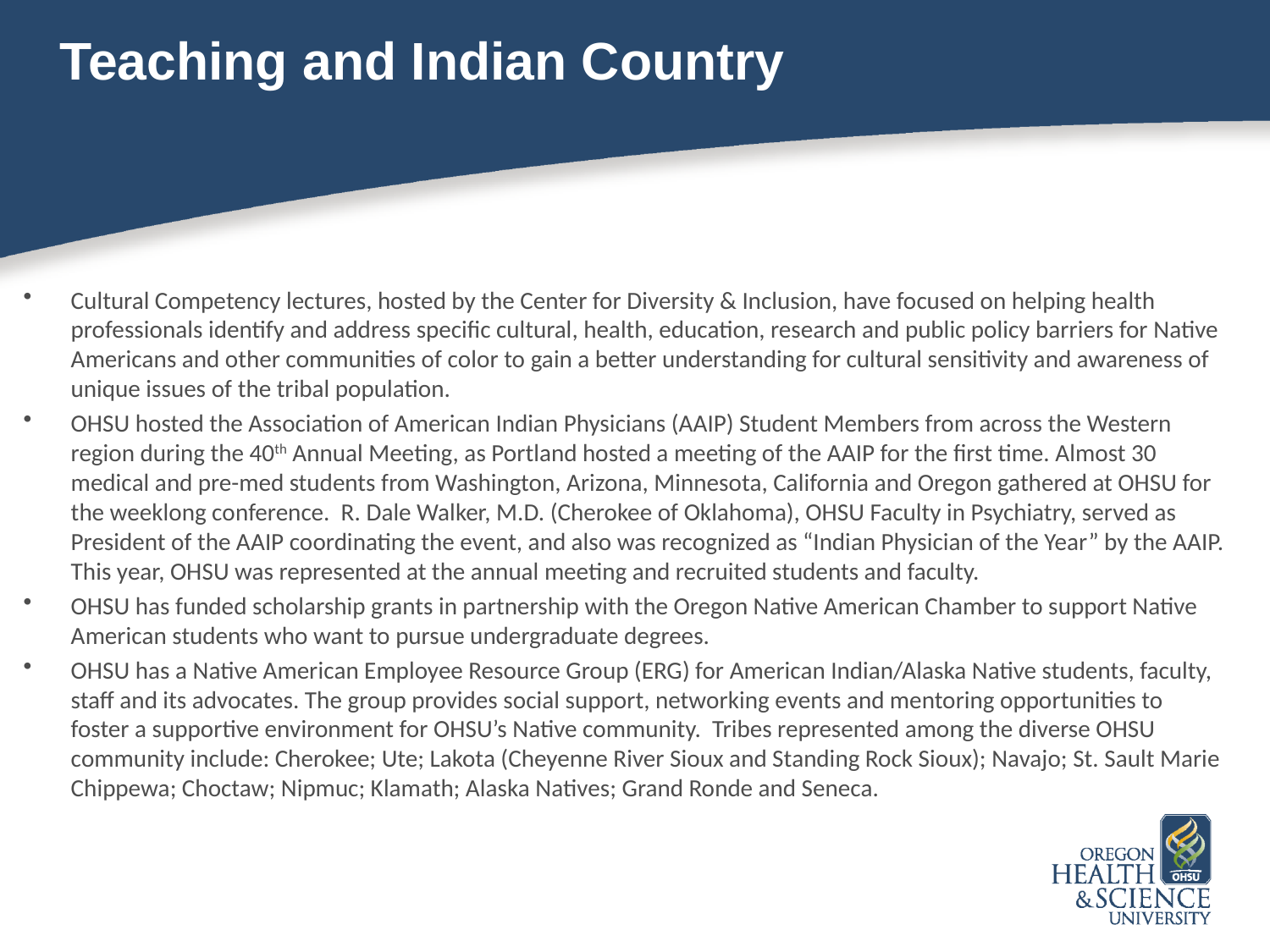

# Teaching and Indian Country

Cultural Competency lectures, hosted by the Center for Diversity & Inclusion, have focused on helping health professionals identify and address specific cultural, health, education, research and public policy barriers for Native Americans and other communities of color to gain a better understanding for cultural sensitivity and awareness of unique issues of the tribal population.
OHSU hosted the Association of American Indian Physicians (AAIP) Student Members from across the Western region during the 40th Annual Meeting, as Portland hosted a meeting of the AAIP for the first time. Almost 30 medical and pre-med students from Washington, Arizona, Minnesota, California and Oregon gathered at OHSU for the weeklong conference.  R. Dale Walker, M.D. (Cherokee of Oklahoma), OHSU Faculty in Psychiatry, served as President of the AAIP coordinating the event, and also was recognized as “Indian Physician of the Year” by the AAIP. This year, OHSU was represented at the annual meeting and recruited students and faculty.
OHSU has funded scholarship grants in partnership with the Oregon Native American Chamber to support Native American students who want to pursue undergraduate degrees.
OHSU has a Native American Employee Resource Group (ERG) for American Indian/Alaska Native students, faculty, staff and its advocates. The group provides social support, networking events and mentoring opportunities to foster a supportive environment for OHSU’s Native community.  Tribes represented among the diverse OHSU community include: Cherokee; Ute; Lakota (Cheyenne River Sioux and Standing Rock Sioux); Navajo; St. Sault Marie Chippewa; Choctaw; Nipmuc; Klamath; Alaska Natives; Grand Ronde and Seneca.